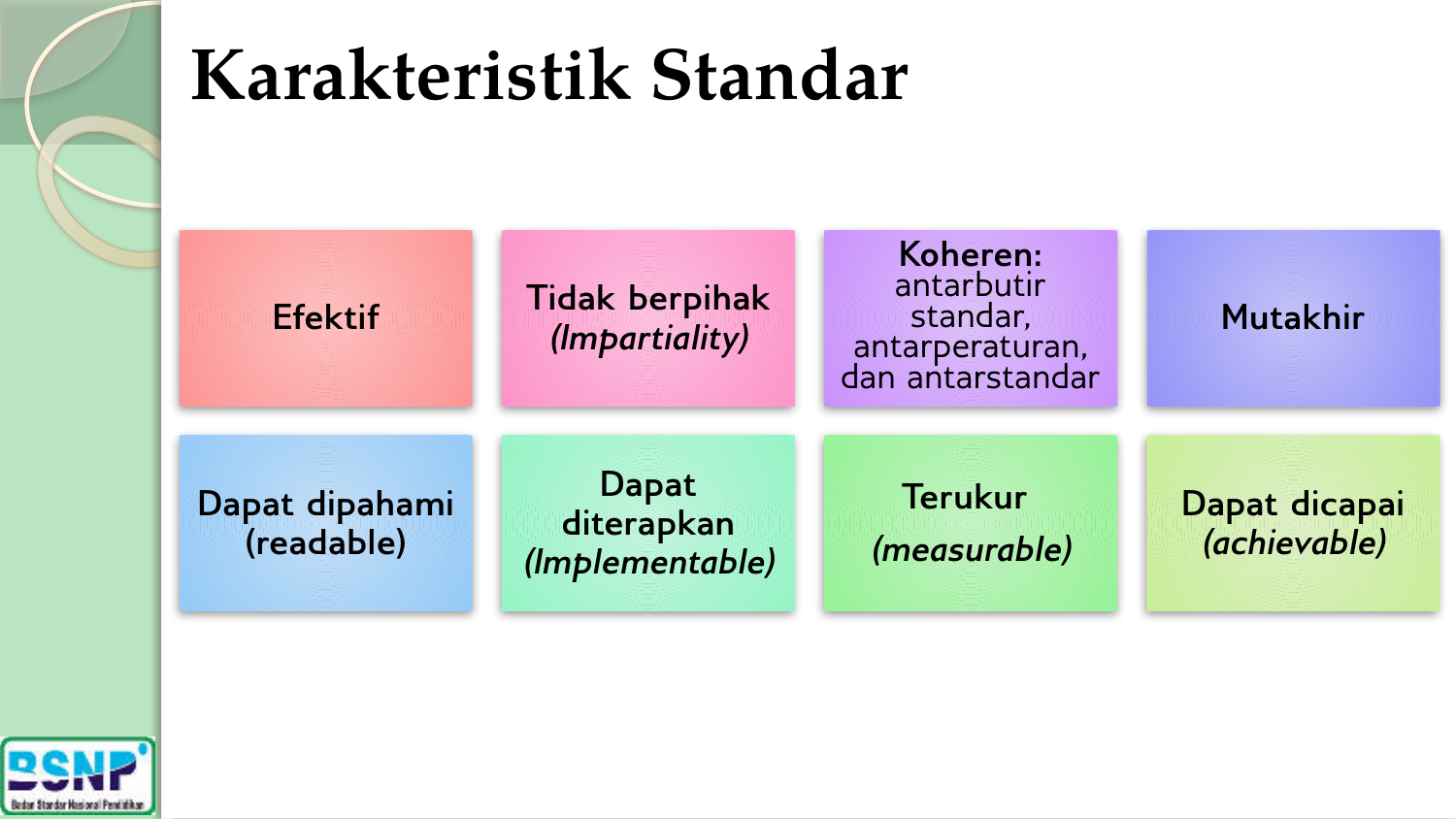

# Karakteristik Standar
Efektif
Tidak berpihak (Impartiality)
Koheren: antarbutir standar, antarperaturan, dan antarstandar
Mutakhir
Dapat dipahami (readable)
Dapat diterapkan (Implementable)
Terukur
(measurable)
Dapat dicapai (achievable)